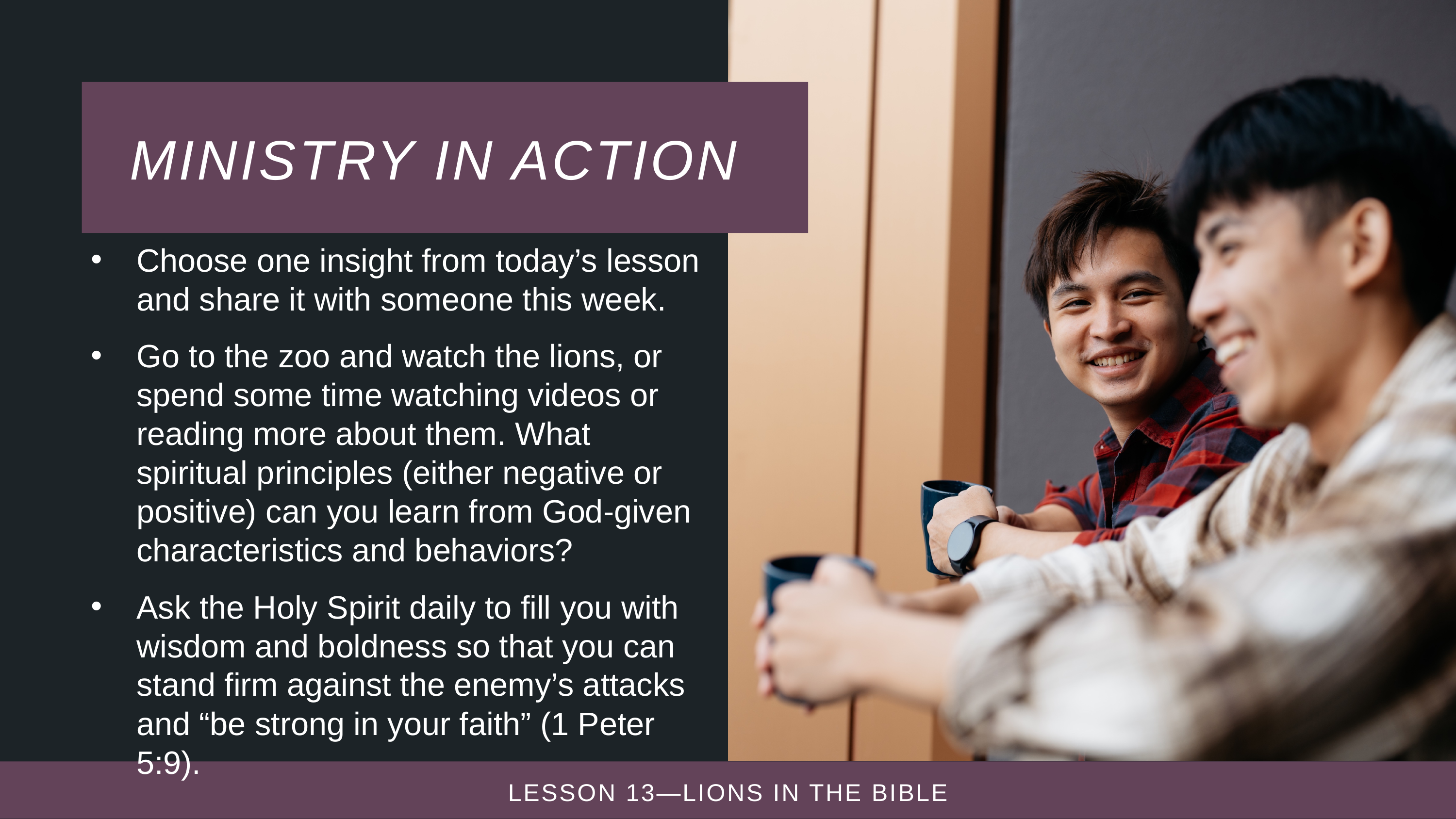

Choose one insight from today’s lesson and share it with someone this week.
Go to the zoo and watch the lions, or spend some time watching videos or reading more about them. What spiritual principles (either negative or positive) can you learn from God-given characteristics and behaviors?
Ask the Holy Spirit daily to fill you with wisdom and boldness so that you can stand firm against the enemy’s attacks and “be strong in your faith” (1 Peter 5:9).